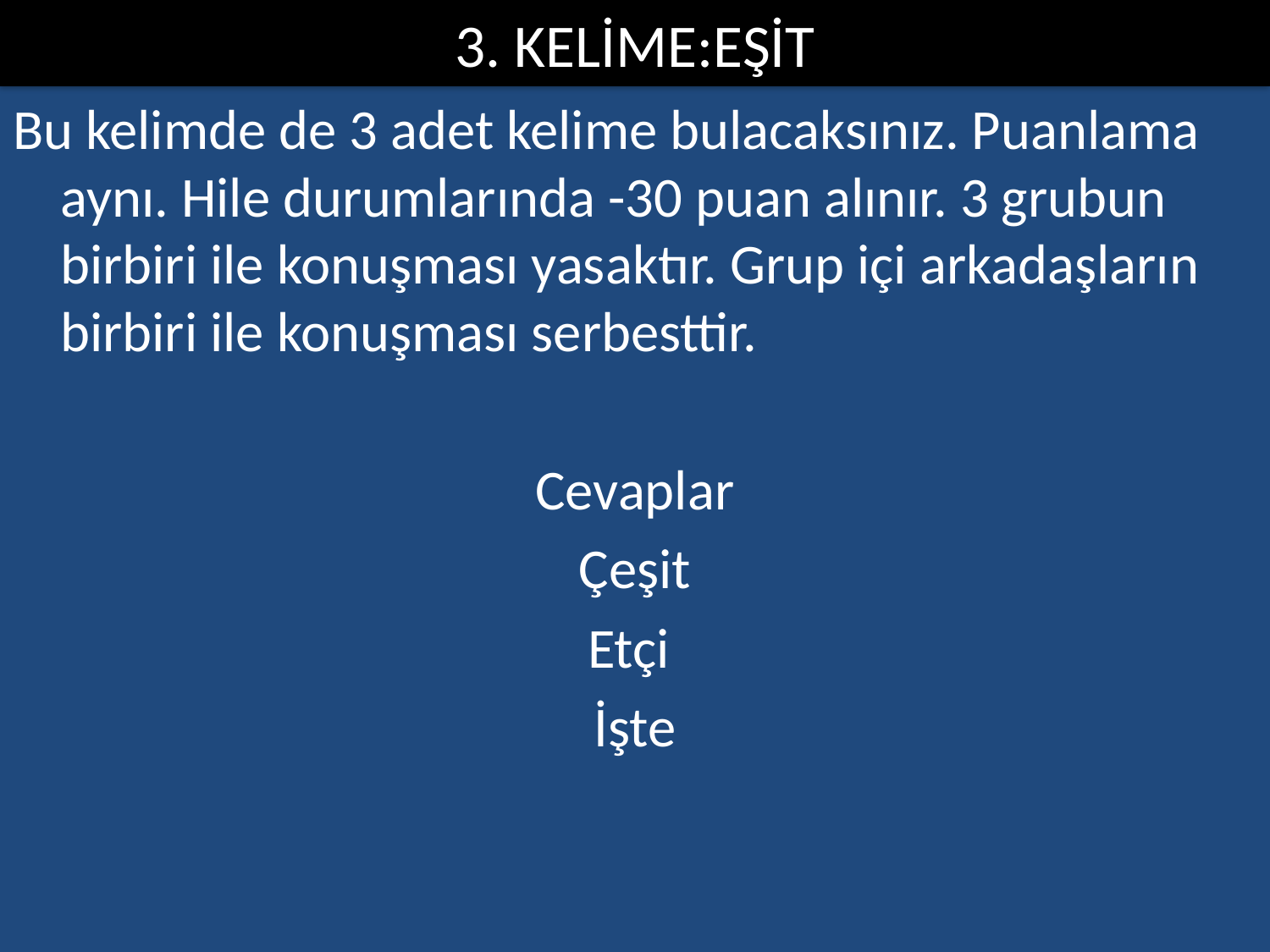

# 3. KELİME:EŞİT
Bu kelimde de 3 adet kelime bulacaksınız. Puanlama aynı. Hile durumlarında -30 puan alınır. 3 grubun birbiri ile konuşması yasaktır. Grup içi arkadaşların birbiri ile konuşması serbesttir.

Cevaplar
Çeşit
Etçi
İşte